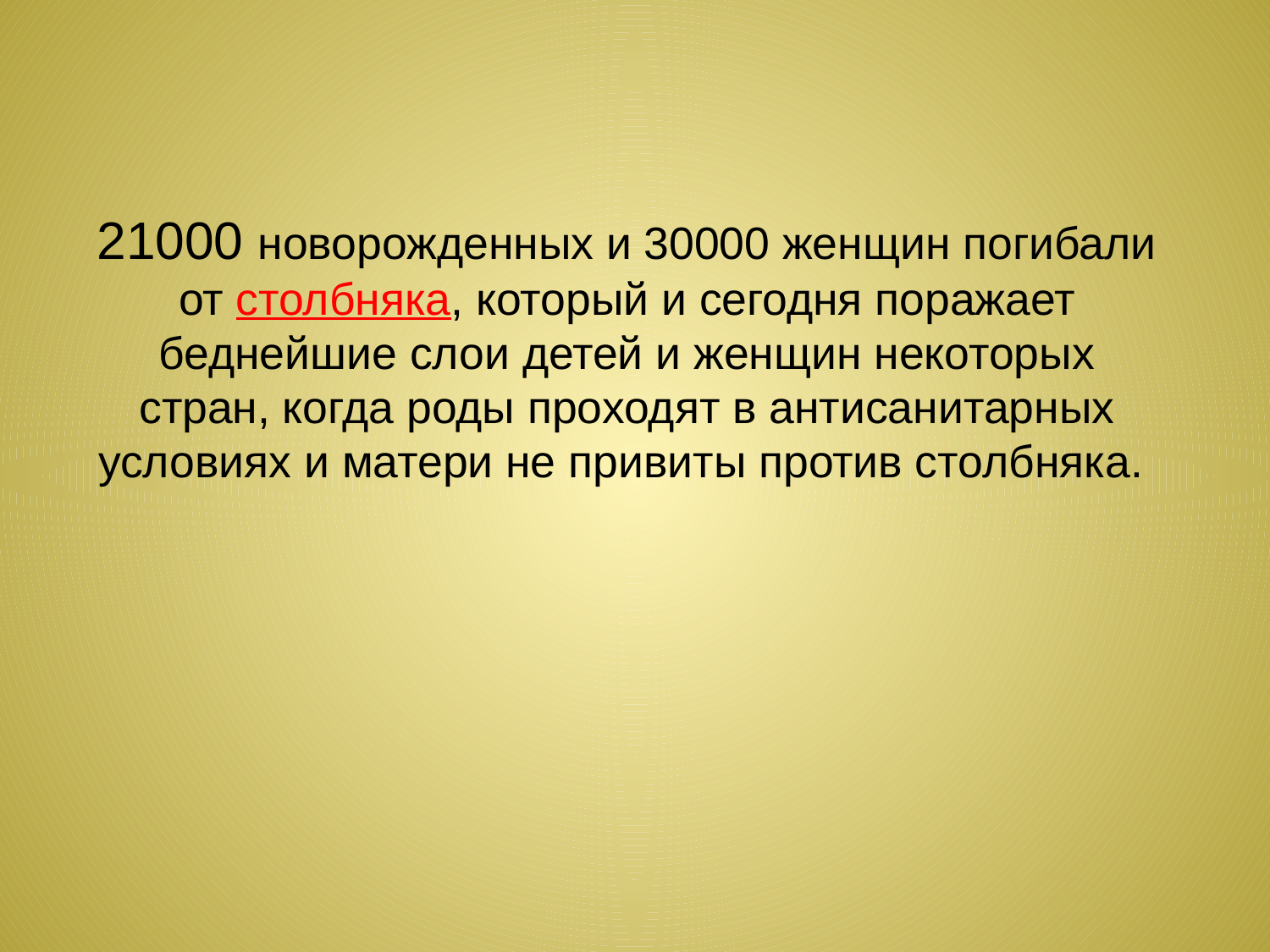

# 21000 новорожденных и 30000 женщин погибали от столбняка, который и сегодня поражает беднейшие слои детей и женщин некоторых стран, когда роды проходят в антисанитарных условиях и матери не привиты против столбняка.